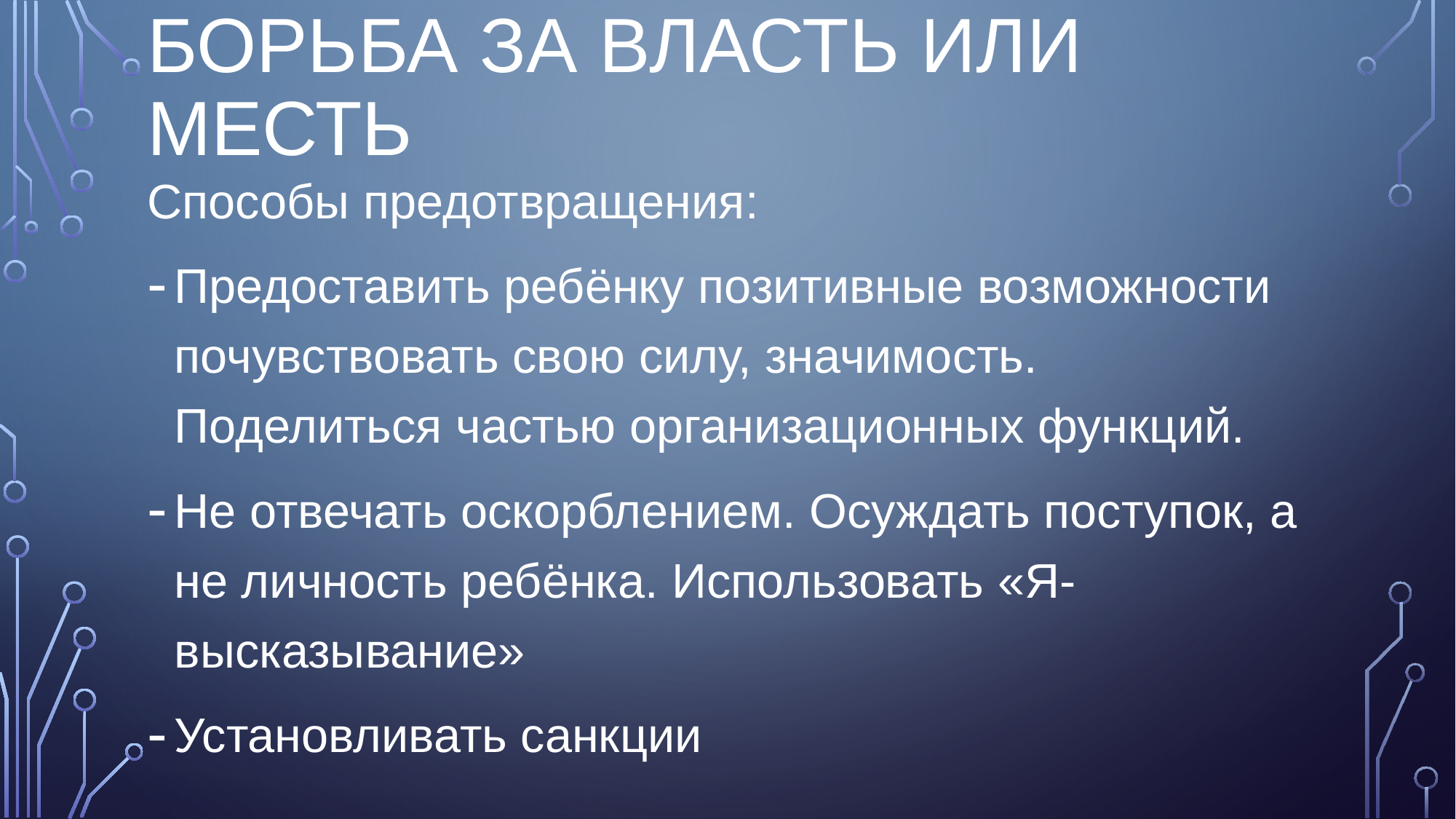

# Борьба за власть или месть
Способы предотвращения:
Предоставить ребёнку позитивные возможности почувствовать свою силу, значимость. Поделиться частью организационных функций.
Не отвечать оскорблением. Осуждать поступок, а не личность ребёнка. Использовать «Я-высказывание»
Установливать санкции